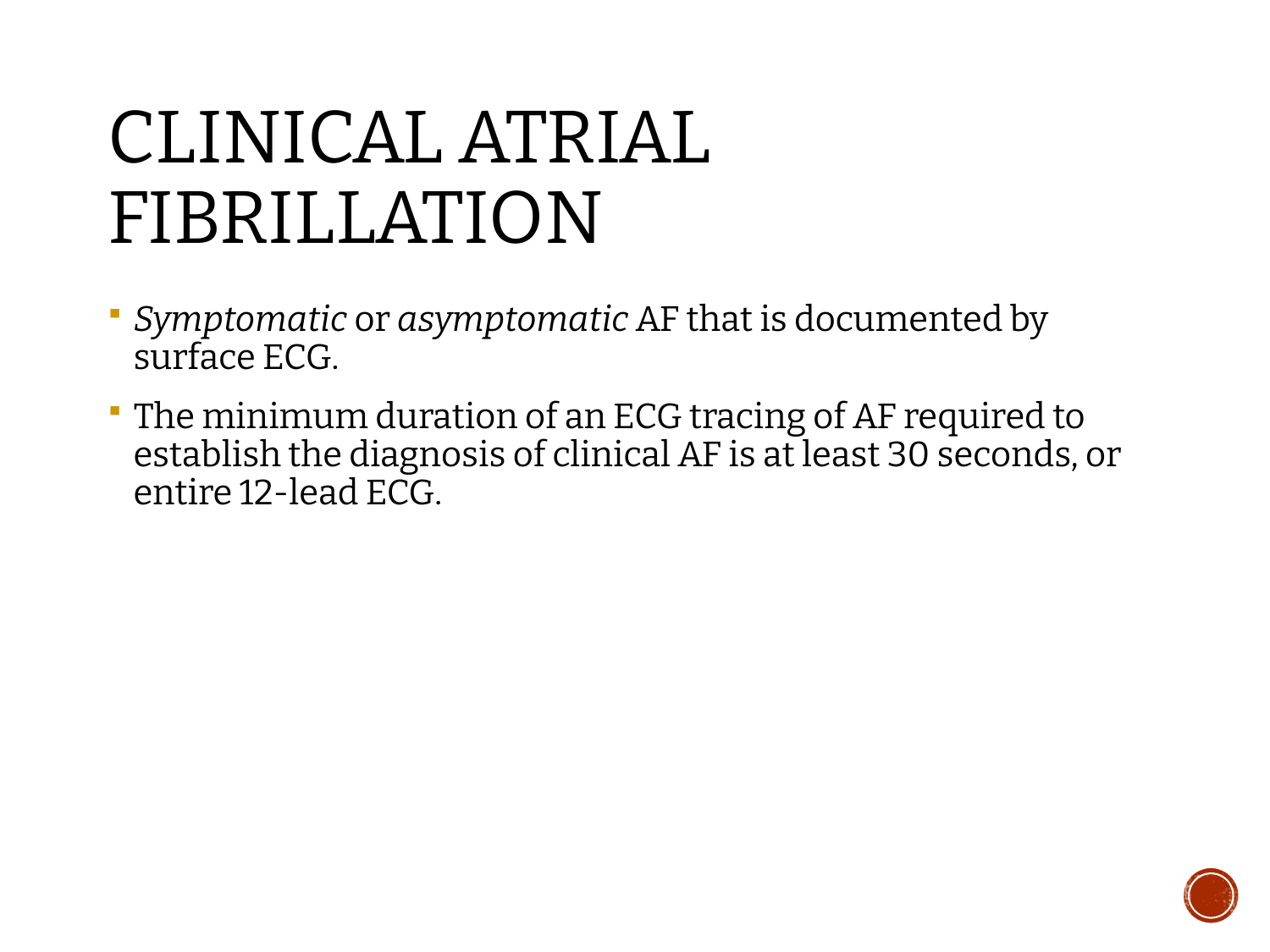

# CLINICAL ATRIAL FIBRILLATiON
Symptomatic or asymptomatic AF that is documented by surface ECG.
The minimum duration of an ECG tracing of AF required to establish the diagnosis of clinical AF is at least 30 seconds, or entire 12-lead ECG.